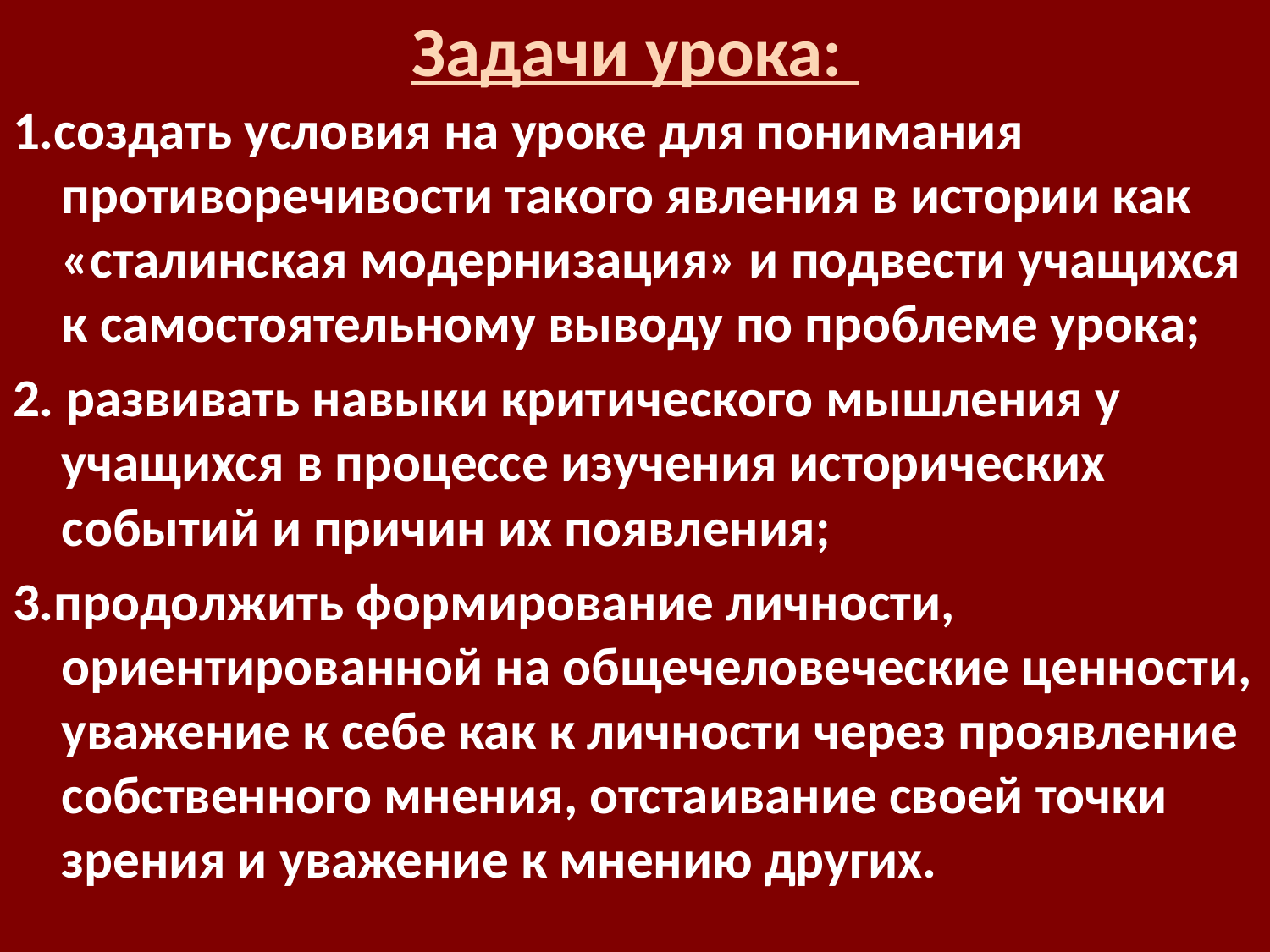

# Задачи урока:
1.создать условия на уроке для понимания противоречивости такого явления в истории как «сталинская модернизация» и подвести учащихся к самостоятельному выводу по проблеме урока;
2. развивать навыки критического мышления у учащихся в процессе изучения исторических событий и причин их появления;
3.продолжить формирование личности, ориентированной на общечеловеческие ценности, уважение к себе как к личности через проявление собственного мнения, отстаивание своей точки зрения и уважение к мнению других.